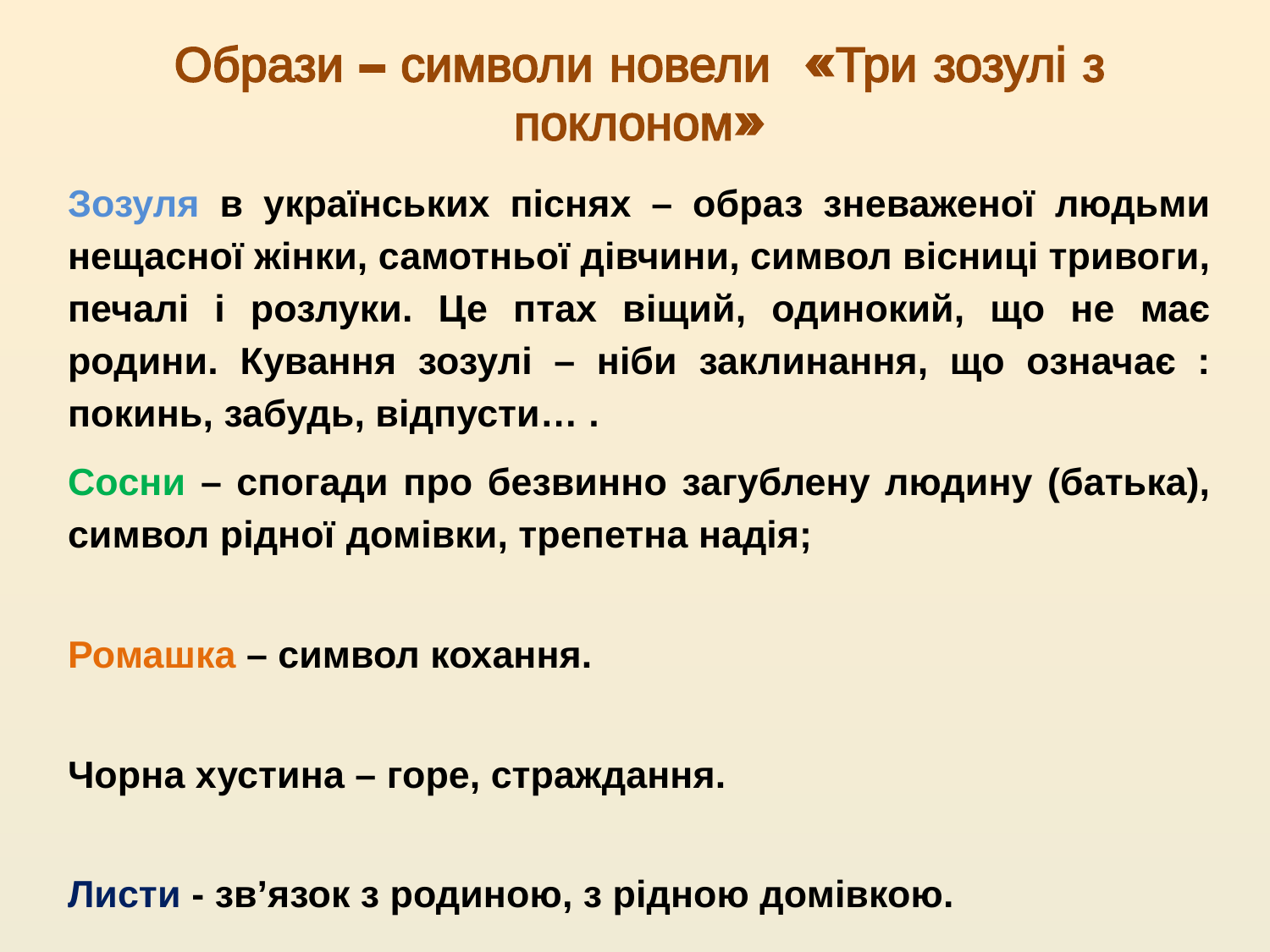

# Образи – символи новели  «Три зозулі з поклоном»
Зозуля в українських піснях – образ зневаженої людьми нещасної жінки, самотньої дівчини, символ вісниці тривоги, печалі і розлуки. Це птах віщий, одинокий, що не має родини. Кування зозулі – ніби заклинання, що означає : покинь, забудь, відпусти… .
Сосни – спогади про безвинно загублену людину (батька), символ рідної домівки, трепетна надія;

Ромашка – символ кохання.

Чорна хустина – горе, страждання.

Листи - зв’язок з родиною, з рідною домівкою.